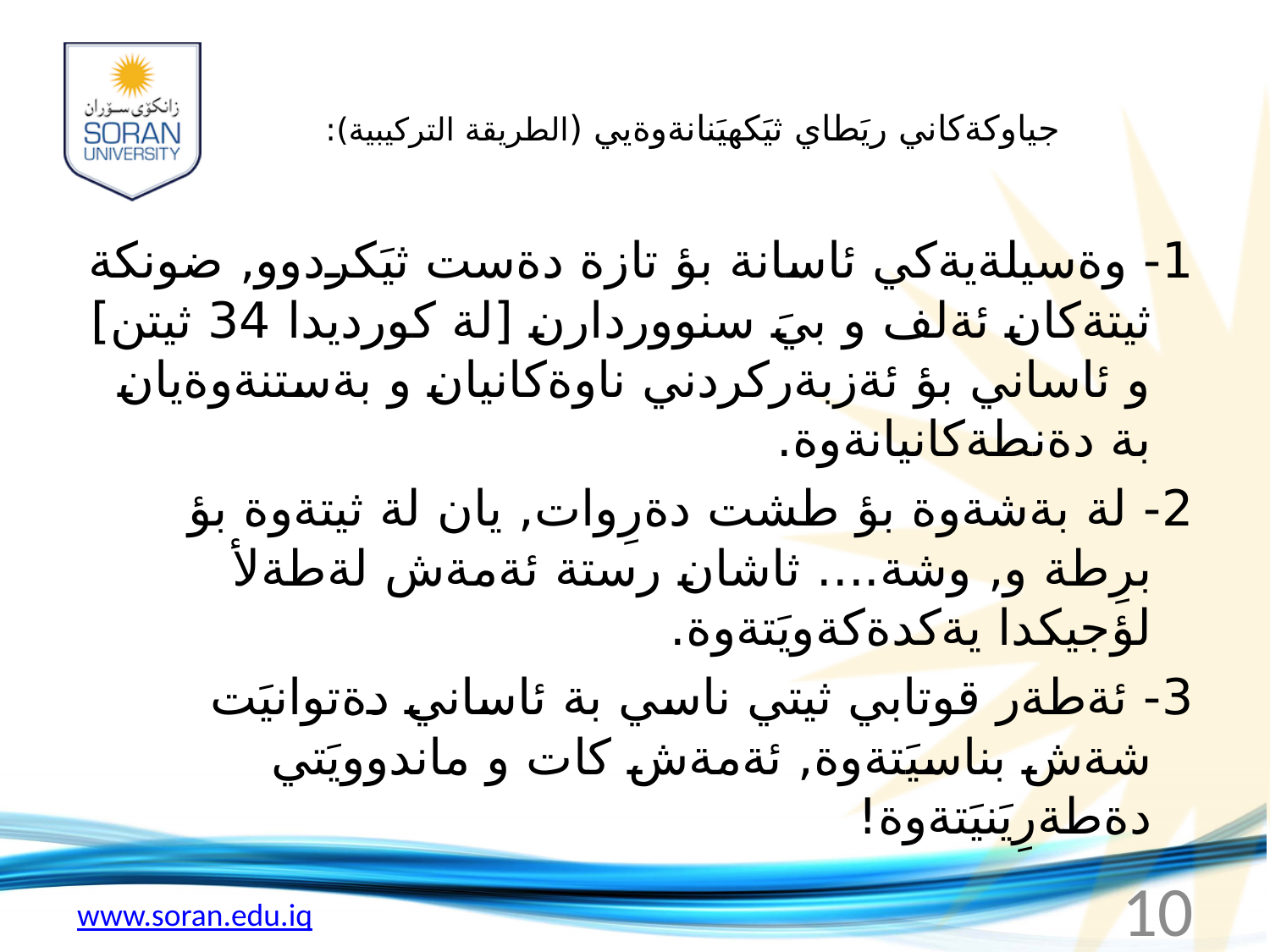

# جياوكةكاني ريَطاي ثيَكهيَنانةوةيي (الطريقة التركيبية):
1- وةسيلةيةكي ئاسانة بؤ تازة دةست ثيَكردوو, ضونكة ثيتةكان ئةلف و بيَ سنووردارن [لة كورديدا 34 ثيتن] و ئاساني بؤ ئةزبةركردني ناوةكانيان و بةستنةوةيان بة دةنطةكانيانةوة.
2- لة بةشةوة بؤ طشت دةرِوات, يان لة ثيتةوة بؤ برِطة و, وشة.... ثاشان رستة ئةمةش لةطةلأ لؤجيكدا يةكدةكةويَتةوة.
3- ئةطةر قوتابي ثيتي ناسي بة ئاساني دةتوانيَت شةش بناسيَتةوة, ئةمةش كات و ماندوويَتي دةطةرِيَنيَتةوة!

10